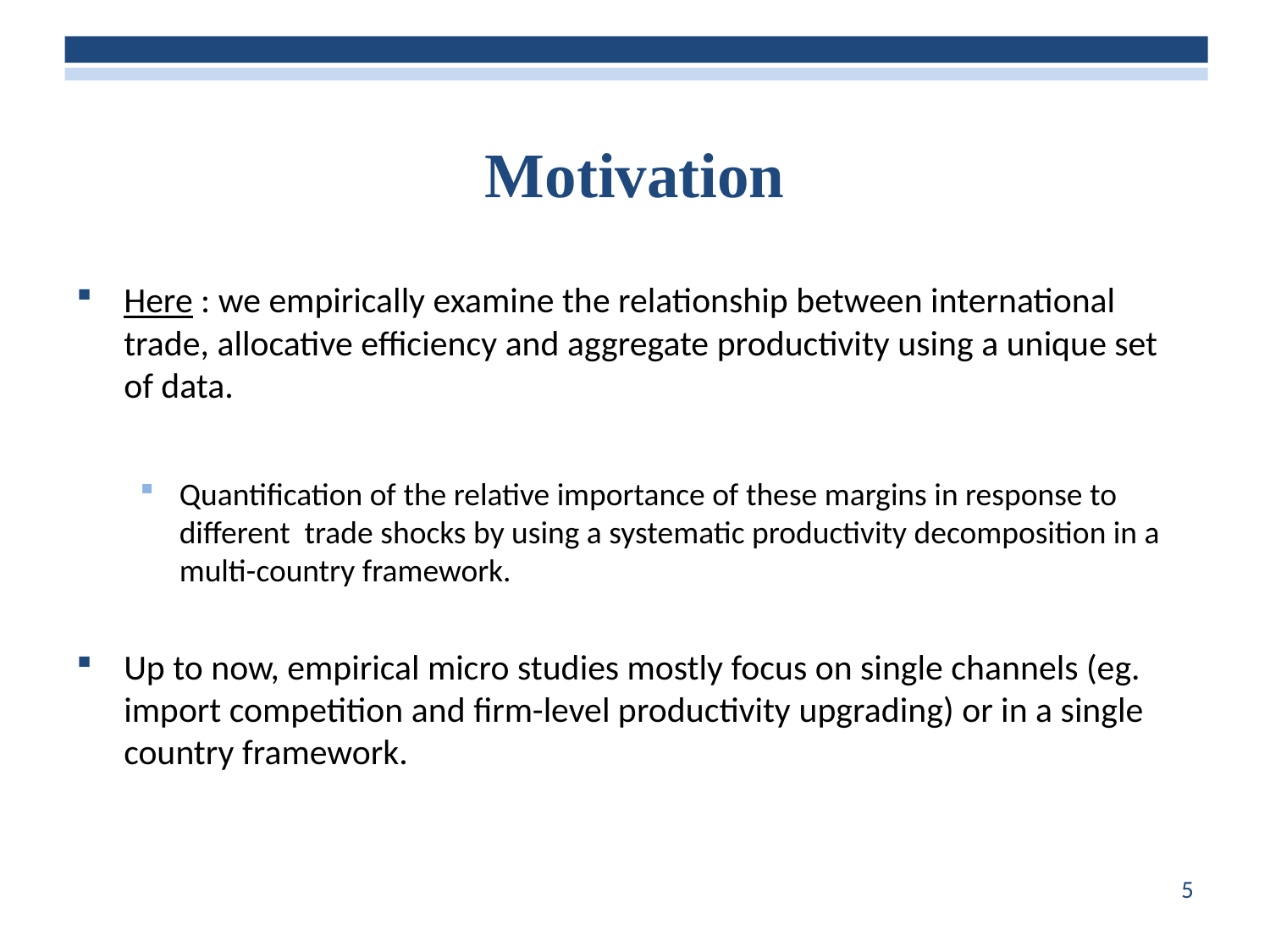

# Motivation

Here : we empirically examine the relationship between international trade, allocative efficiency and aggregate productivity using a unique set of data.

Quantification of the relative importance of these margins in response to different  trade shocks by using a systematic productivity decomposition in a multi-country framework.

Up to now, empirical micro studies mostly focus on single channels (eg. import competition and firm-level productivity upgrading) or in a single country framework.

5